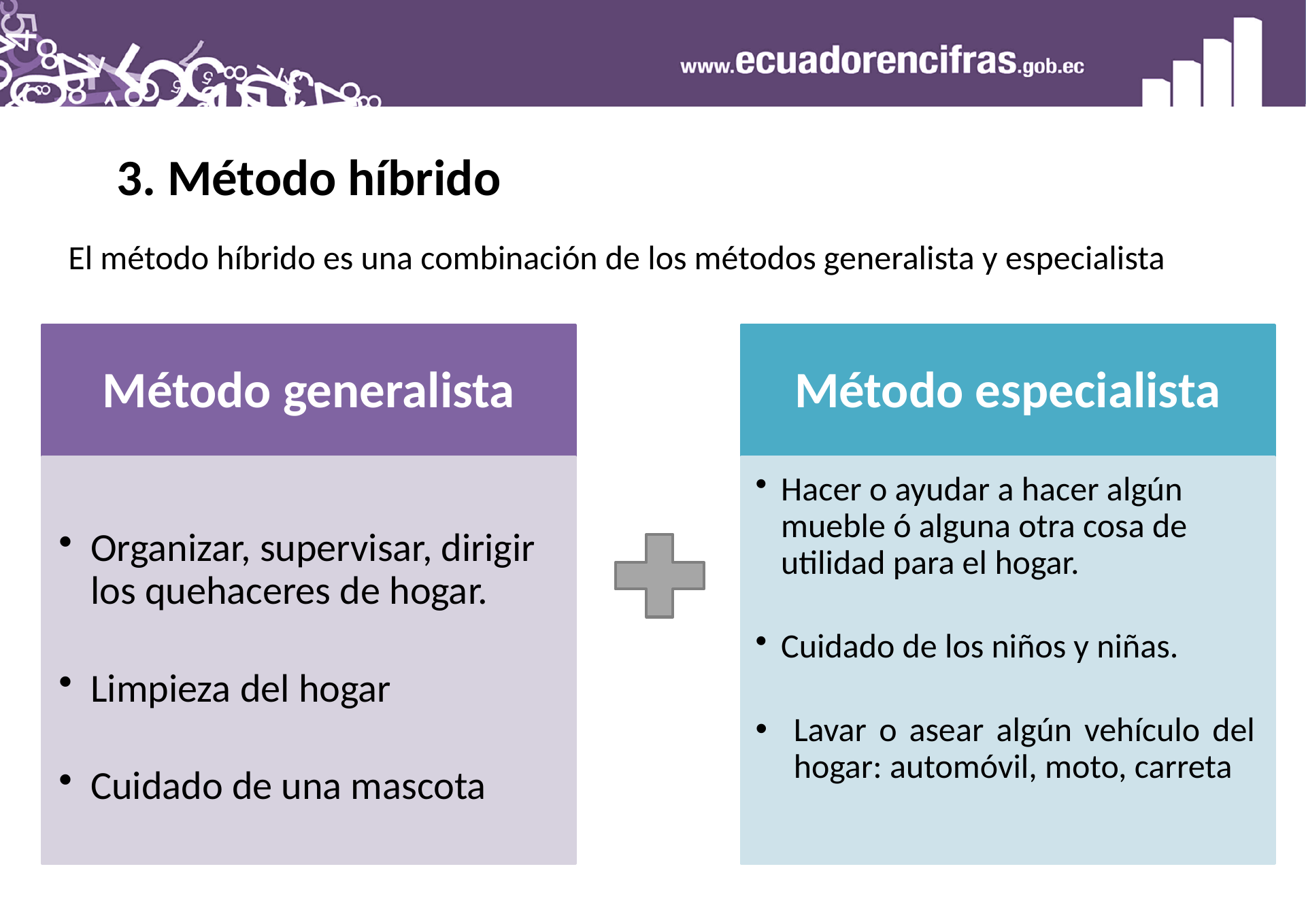

3. Método híbrido
El método híbrido es una combinación de los métodos generalista y especialista
Método especialista
Método generalista

Organizar, supervisar, dirigir los quehaceres de hogar.

Limpieza del hogar

Cuidado de una mascota

Hacer o ayudar a hacer algún mueble ó alguna otra cosa de utilidad para el hogar.

Cuidado de los niños y niñas.

Lavar o asear algún vehículo del hogar: automóvil, moto, carreta